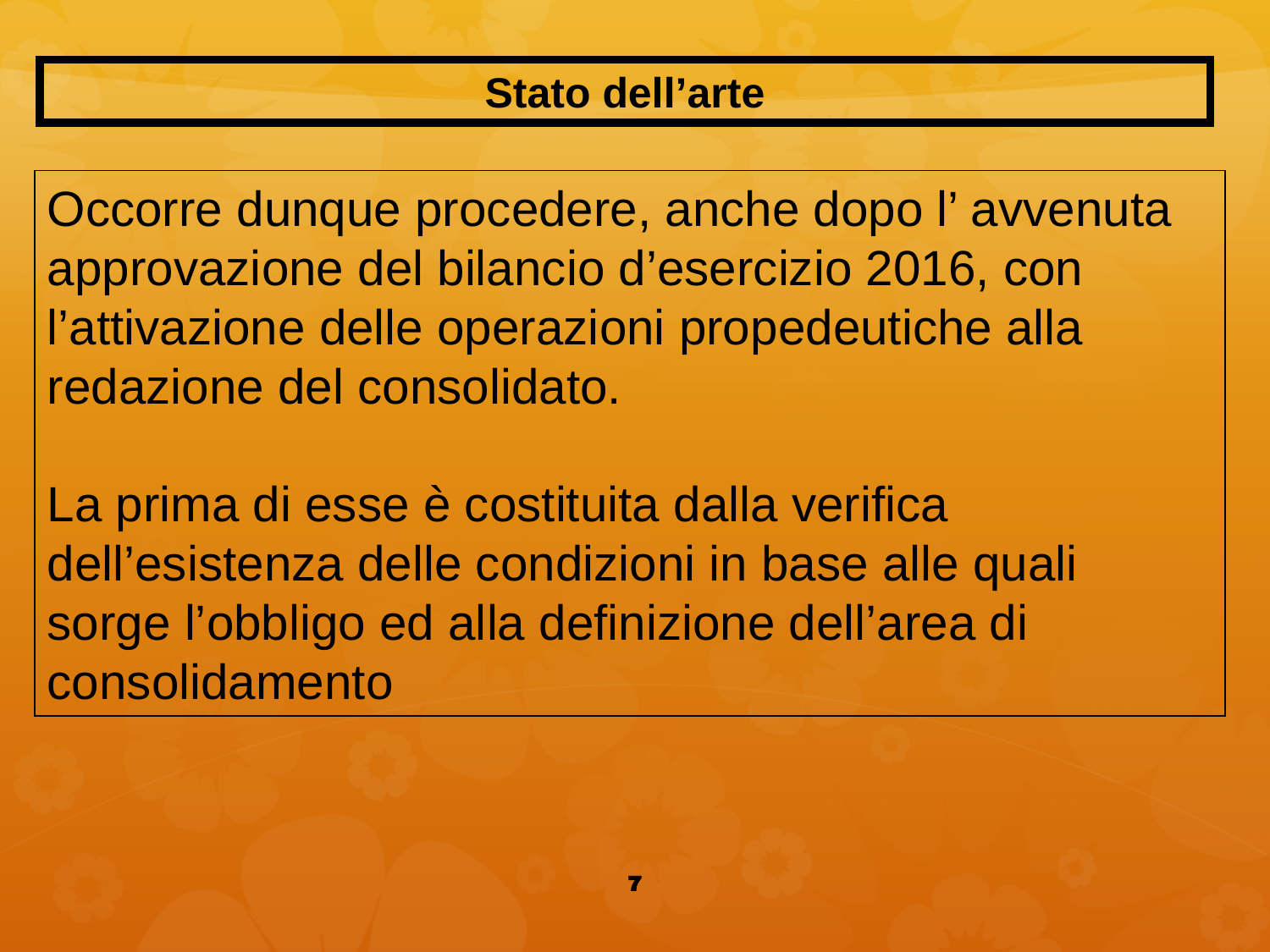

Stato dell’arte
Occorre dunque procedere, anche dopo l’ avvenuta approvazione del bilancio d’esercizio 2016, con l’attivazione delle operazioni propedeutiche alla redazione del consolidato.

La prima di esse è costituita dalla verifica dell’esistenza delle condizioni in base alle quali sorge l’obbligo ed alla definizione dell’area di consolidamento

7